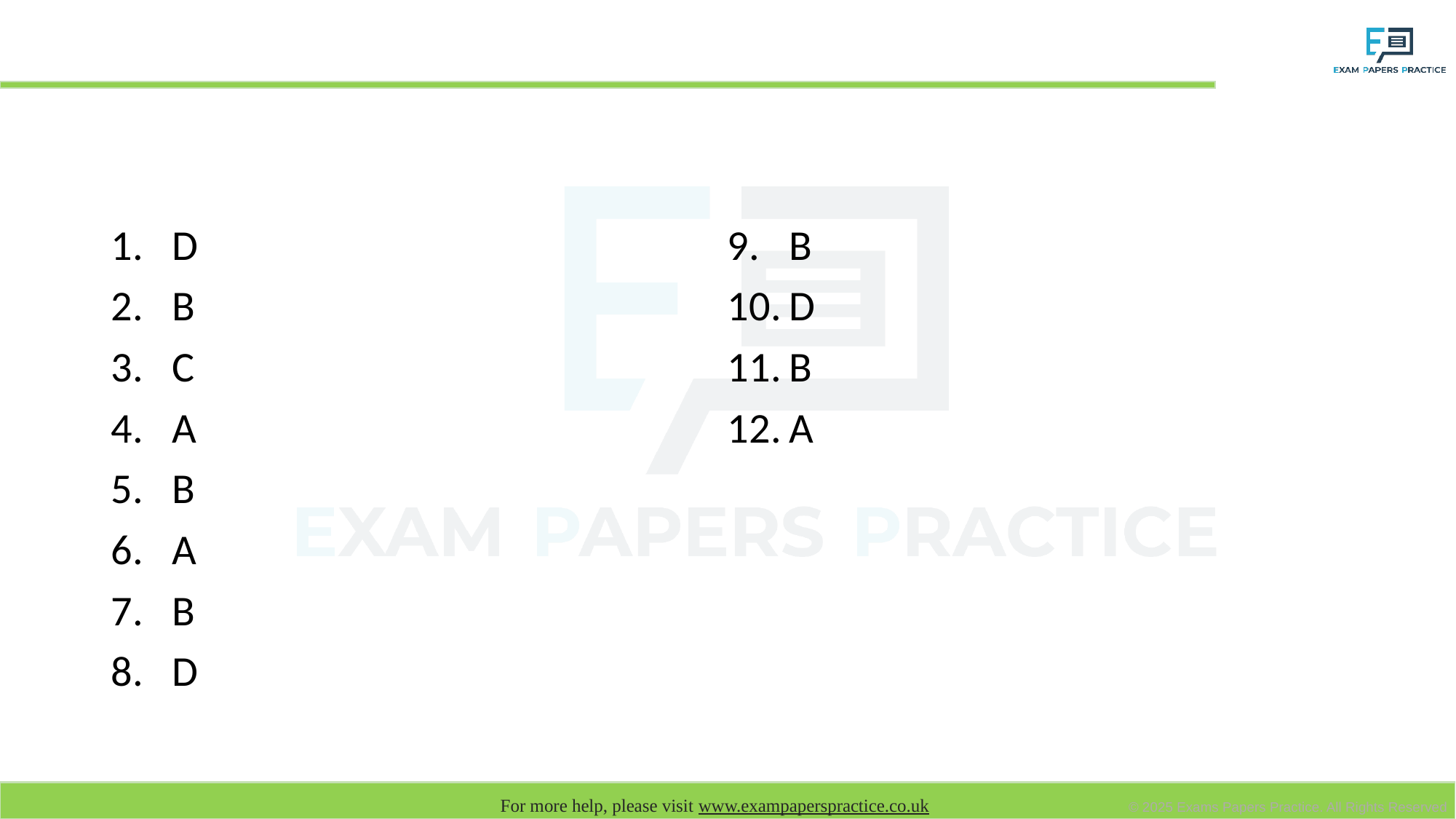

# Answers by slide
D
B
C
A
B
A
B
D
B
D
B
A